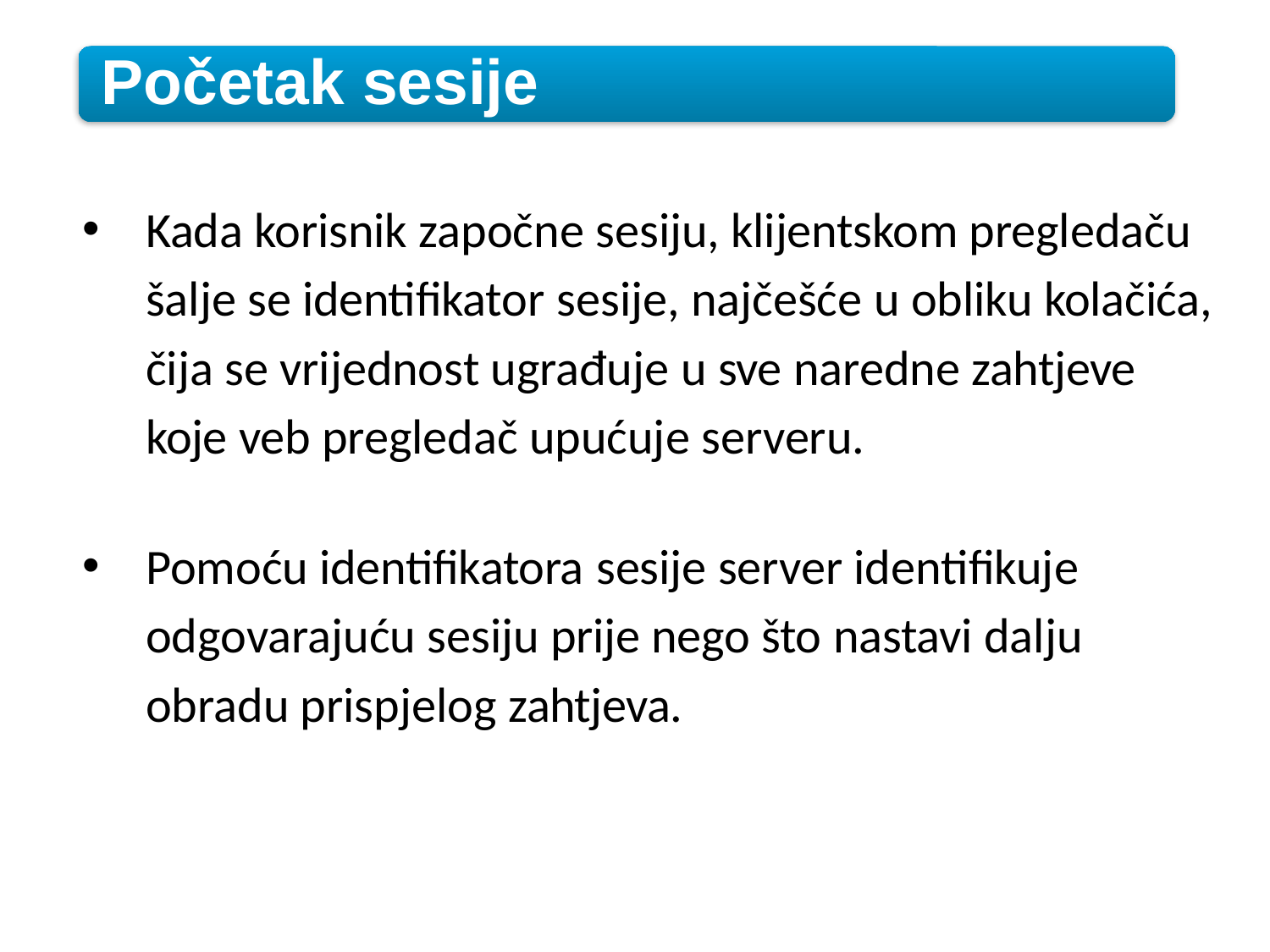

Početak sesije
Kada korisnik započne sesiju, klijentskom pregledaču šalje se identifikator sesije, najčešće u obliku kolačića, čija se vrijednost ugrađuje u sve naredne zahtjeve koje veb pregledač upućuje serveru.

Pomoću identifikatora sesije server identifikuje odgovarajuću sesiju prije nego što nastavi dalju obradu prispjelog zahtjeva.